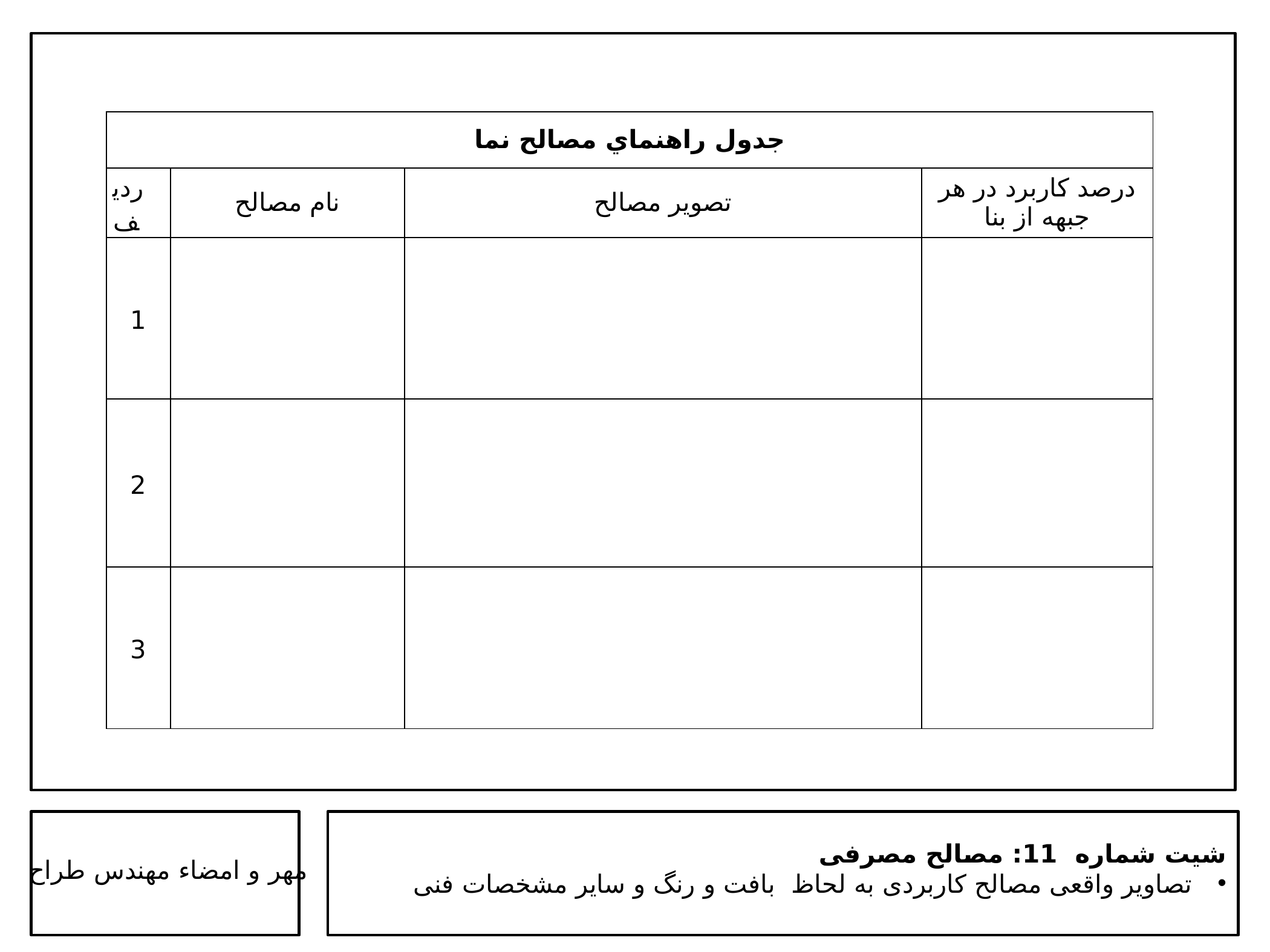

| جدول راهنماي مصالح نما |  |  |  |
| --- | --- | --- | --- |
| ردیف | نام مصالح | تصویر مصالح | درصد کاربرد در هر جبهه از بنا |
| 1 |  |  |  |
| 2 |  |  |  |
| 3 |  |  |  |

شیت شماره  11: مصالح مصرفی
تصاویر واقعی مصالح کاربردی به لحاظ  بافت و رنگ و سایر مشخصات فنی
مهر و امضاء مهندس طراح